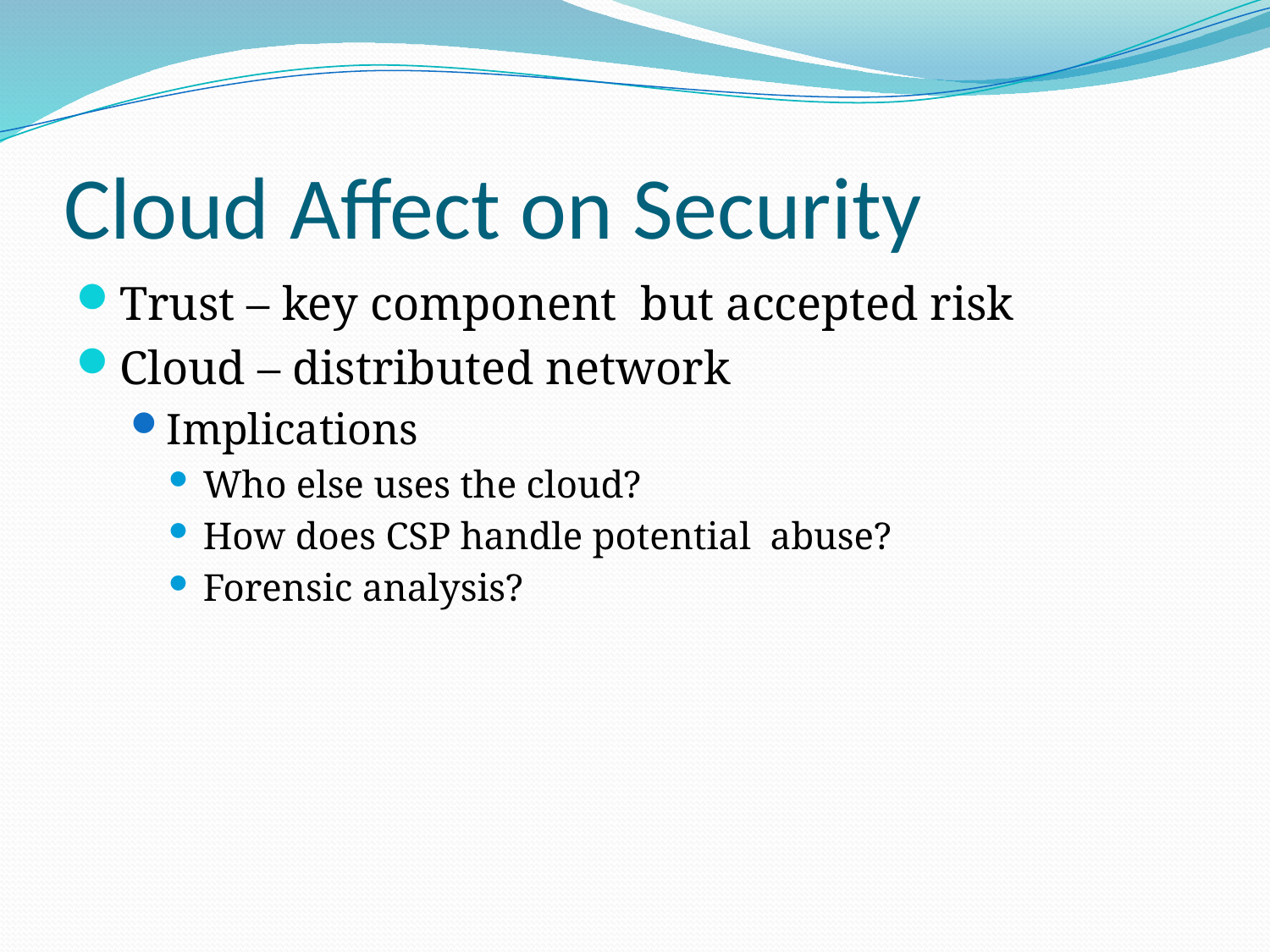

# Cloud Affect on Security
Trust – key component  but accepted risk
Cloud – distributed network
Implications
Who else uses the cloud?
How does CSP handle potential  abuse?
Forensic analysis?